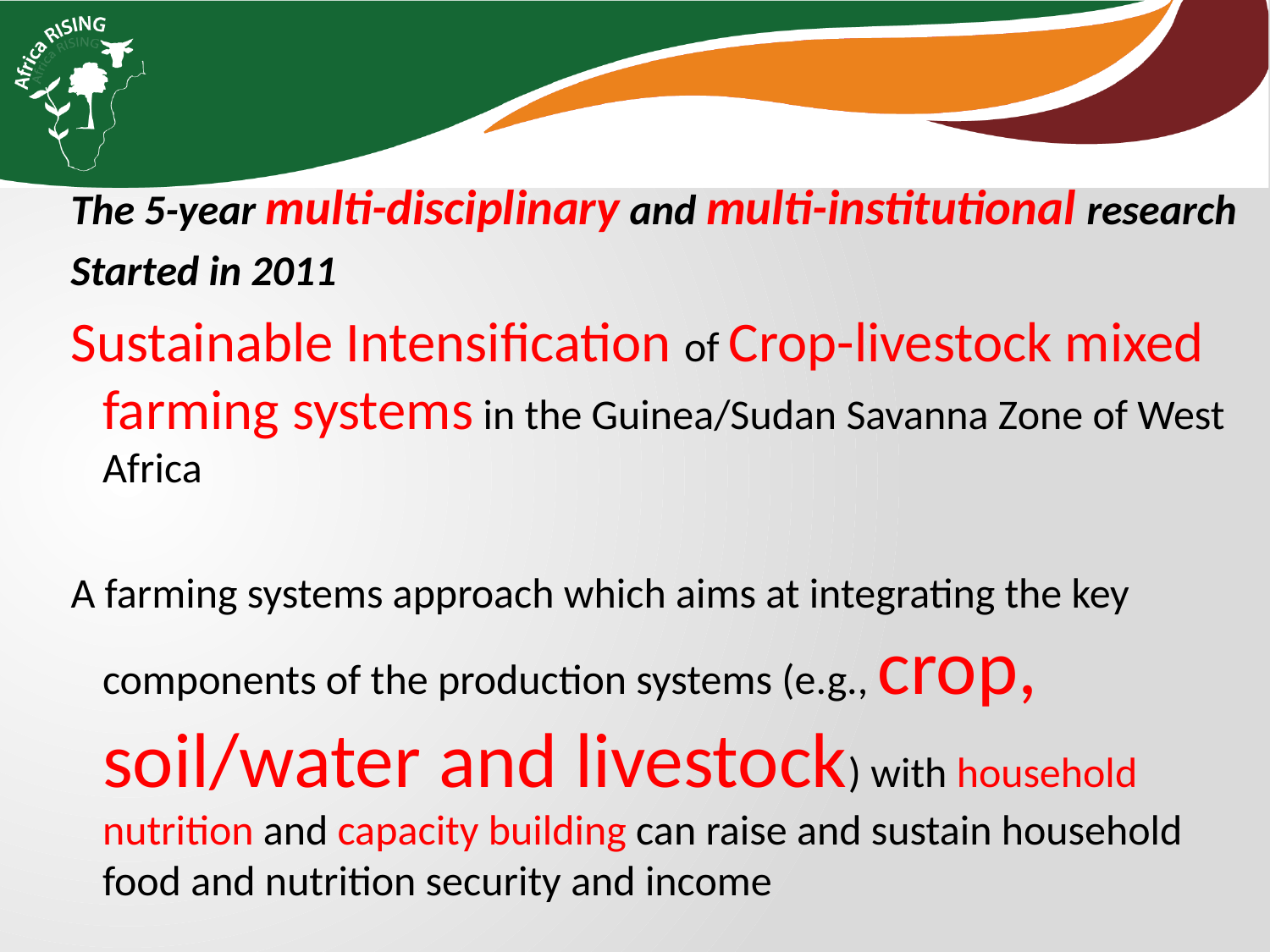

The 5-year multi-disciplinary and multi-institutional research
Started in 2011
Sustainable Intensification of Crop-livestock mixed farming systems in the Guinea/Sudan Savanna Zone of West Africa

A farming systems approach which aims at integrating the key components of the production systems (e.g., crop, soil/water and livestock) with household nutrition and capacity building can raise and sustain household food and nutrition security and income